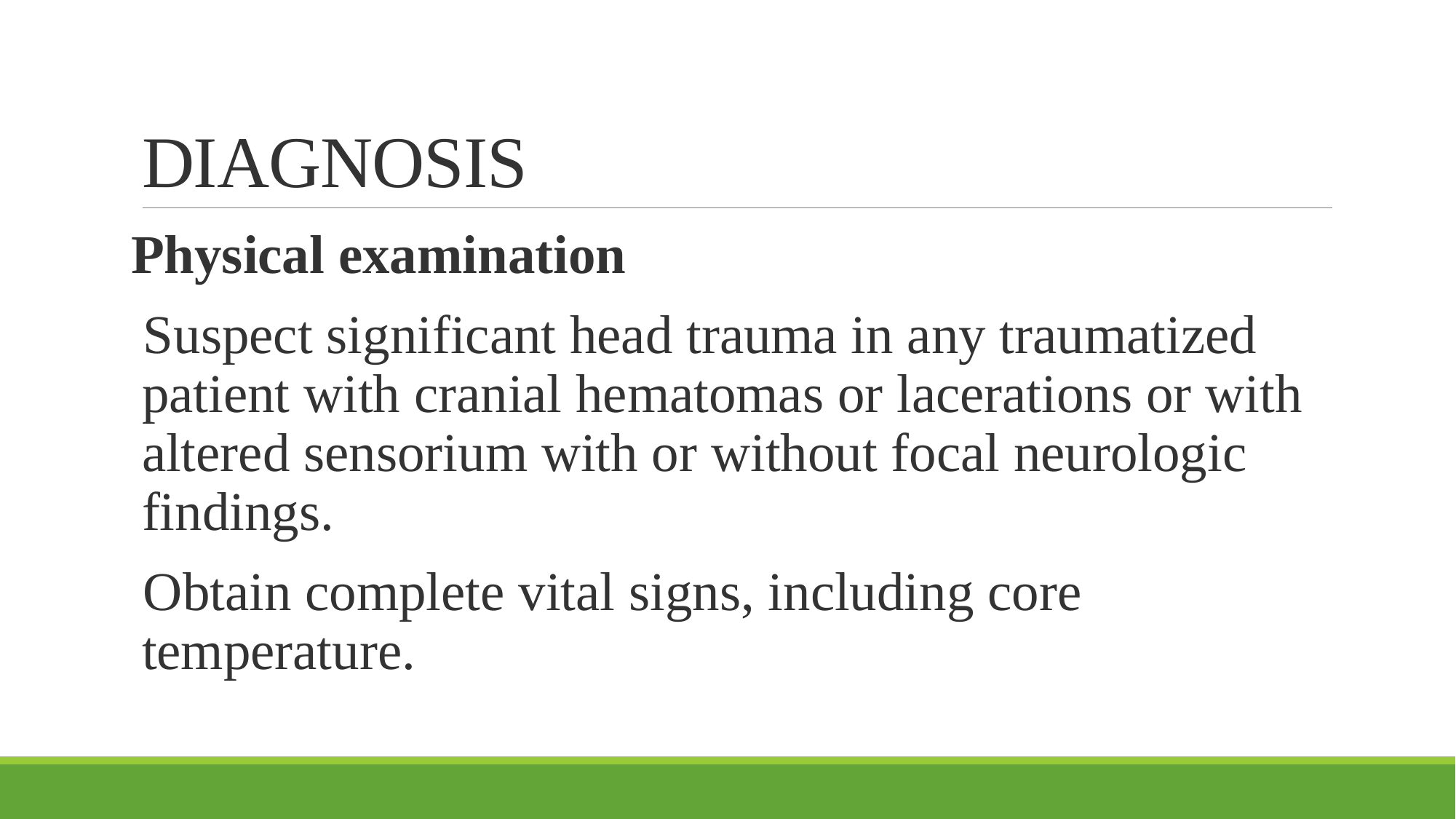

# DIAGNOSIS
Physical examination
Suspect significant head trauma in any traumatized patient with cranial hematomas or lacerations or with altered sensorium with or without focal neurologic findings.
Obtain complete vital signs, including core temperature.